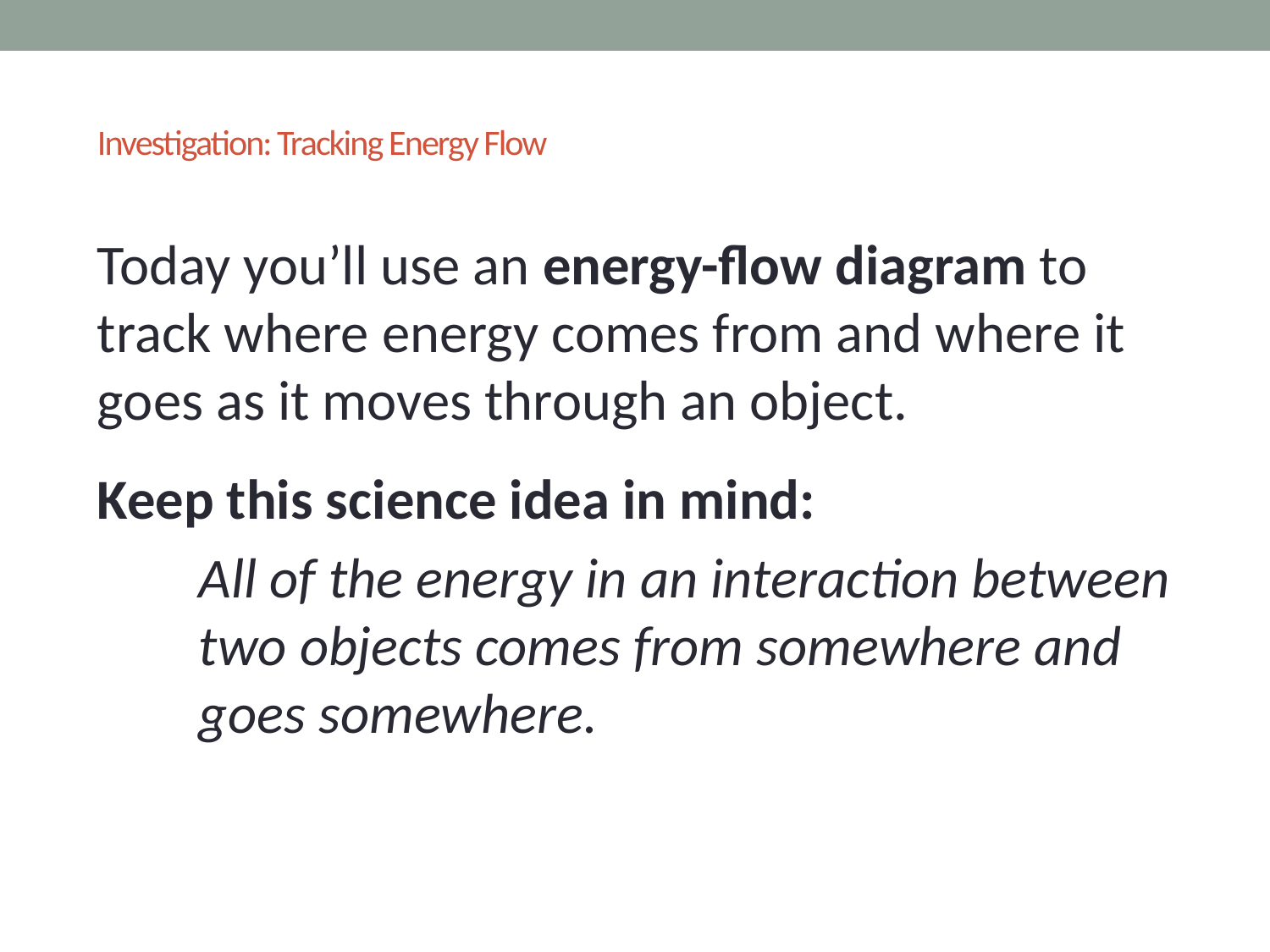

# Investigation: Tracking Energy Flow
Today you’ll use an energy-flow diagram to track where energy comes from and where it goes as it moves through an object.
Keep this science idea in mind:
All of the energy in an interaction between two objects comes from somewhere and goes somewhere.